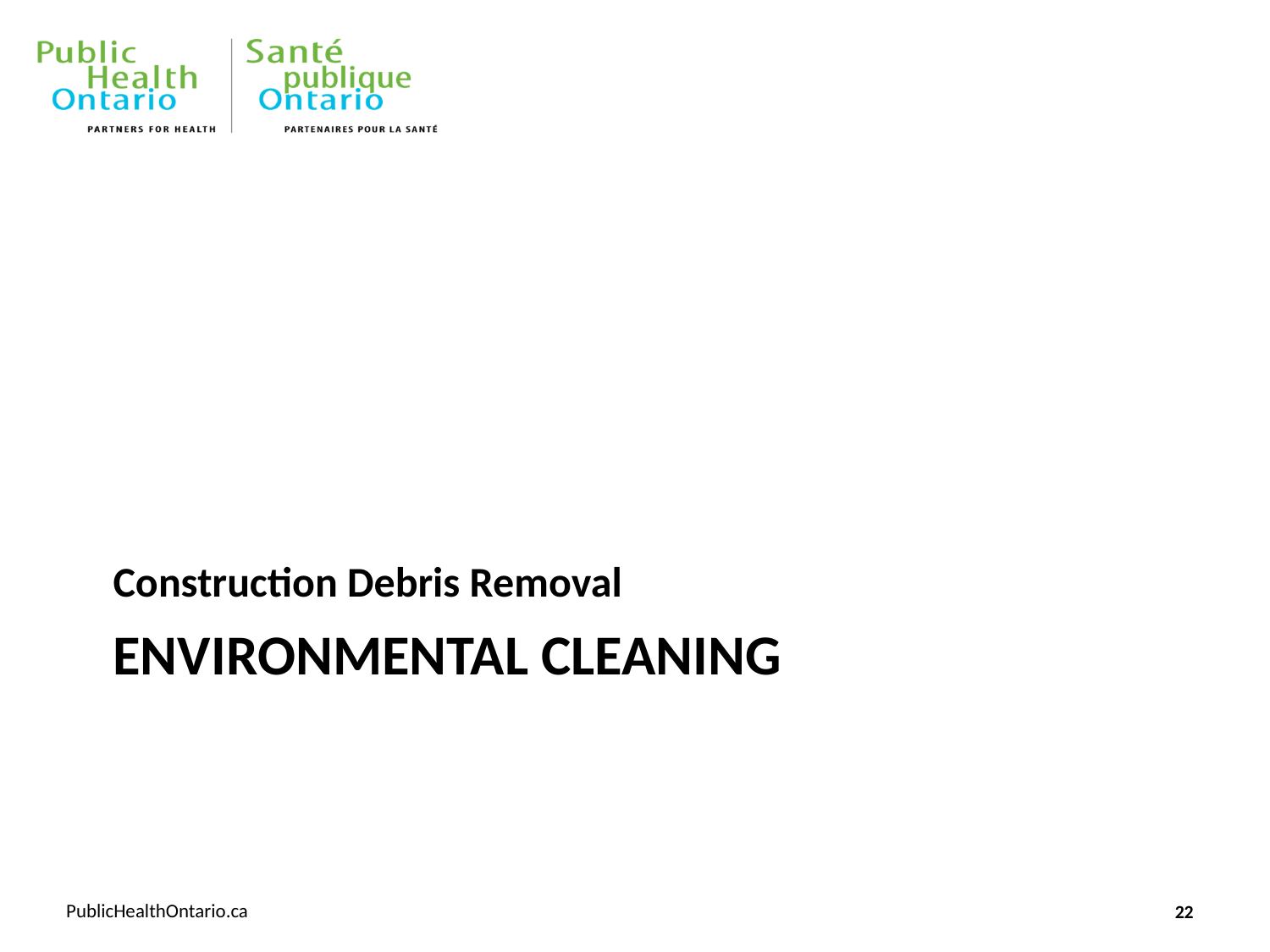

Construction Debris Removal
# Environmental Cleaning
22